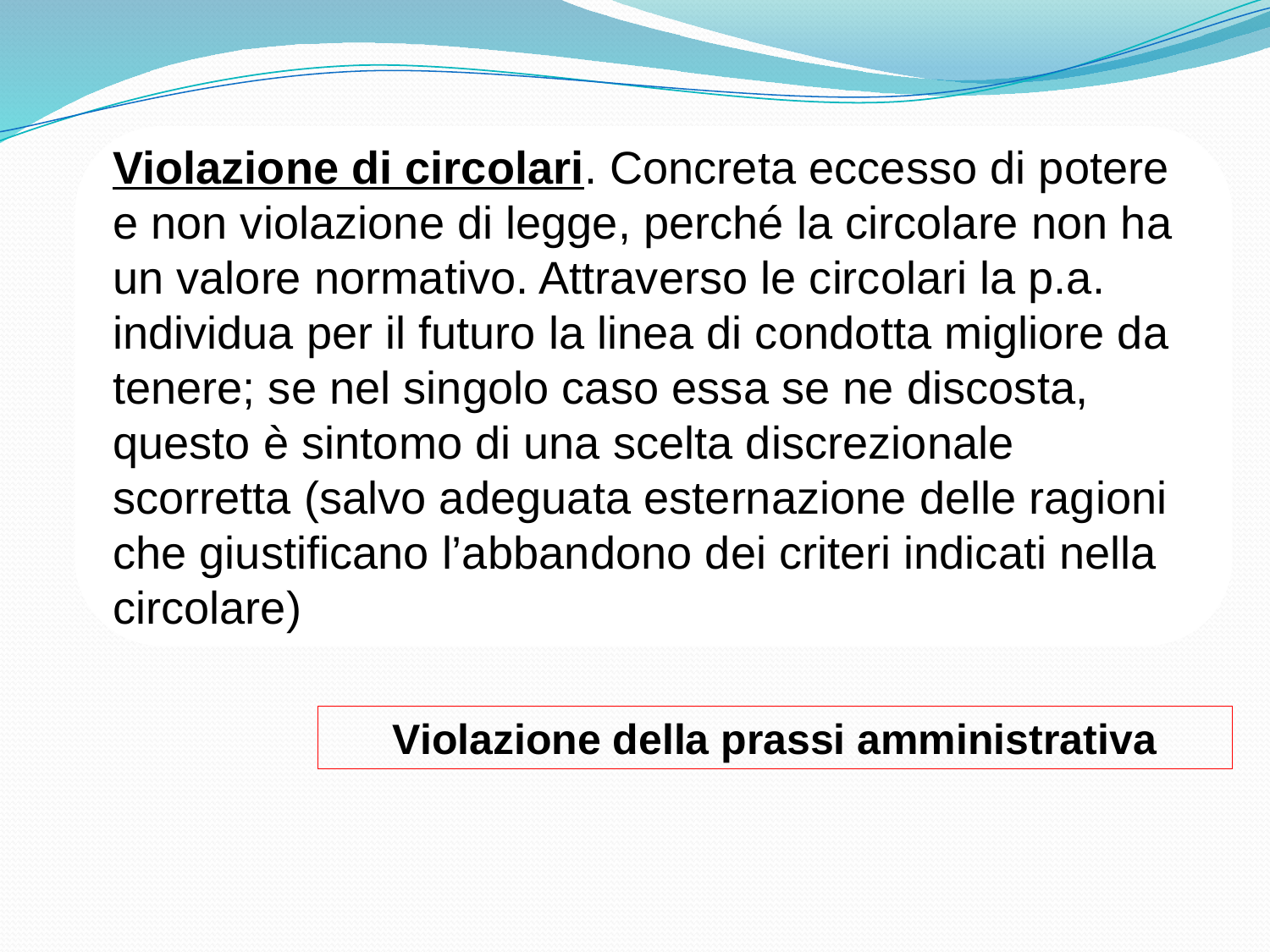

Violazione di circolari. Concreta eccesso di potere e non violazione di legge, perché la circolare non ha un valore normativo. Attraverso le circolari la p.a. individua per il futuro la linea di condotta migliore da tenere; se nel singolo caso essa se ne discosta, questo è sintomo di una scelta discrezionale scorretta (salvo adeguata esternazione delle ragioni che giustificano l’abbandono dei criteri indicati nella circolare)
Violazione della prassi amministrativa